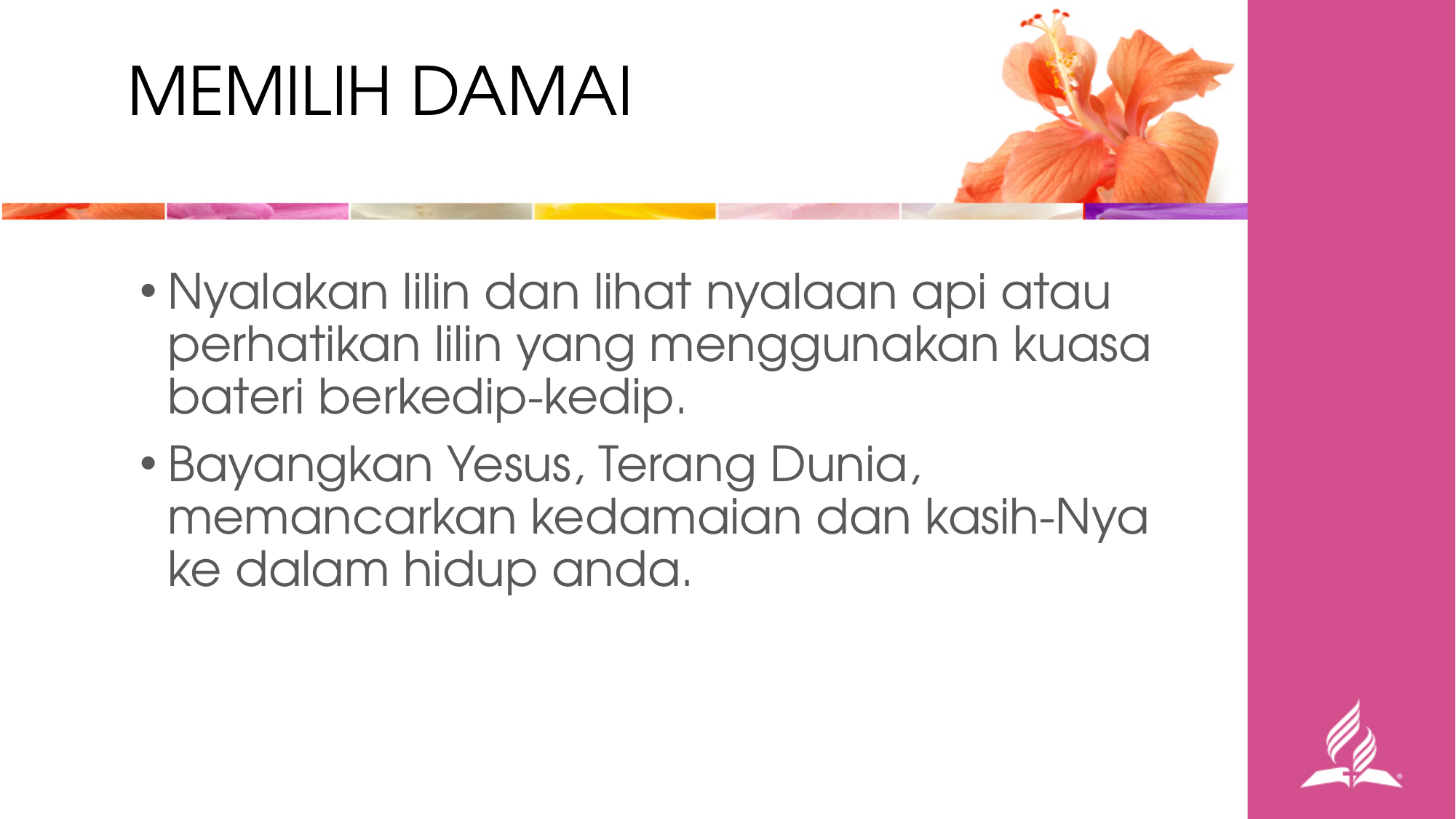

MEMILIH DAMAI
Nyalakan lilin dan lihat nyalaan api atau perhatikan lilin yang menggunakan kuasa bateri berkedip-kedip.
Bayangkan Yesus, Terang Dunia, memancarkan kedamaian dan kasih-Nya ke dalam hidup anda.